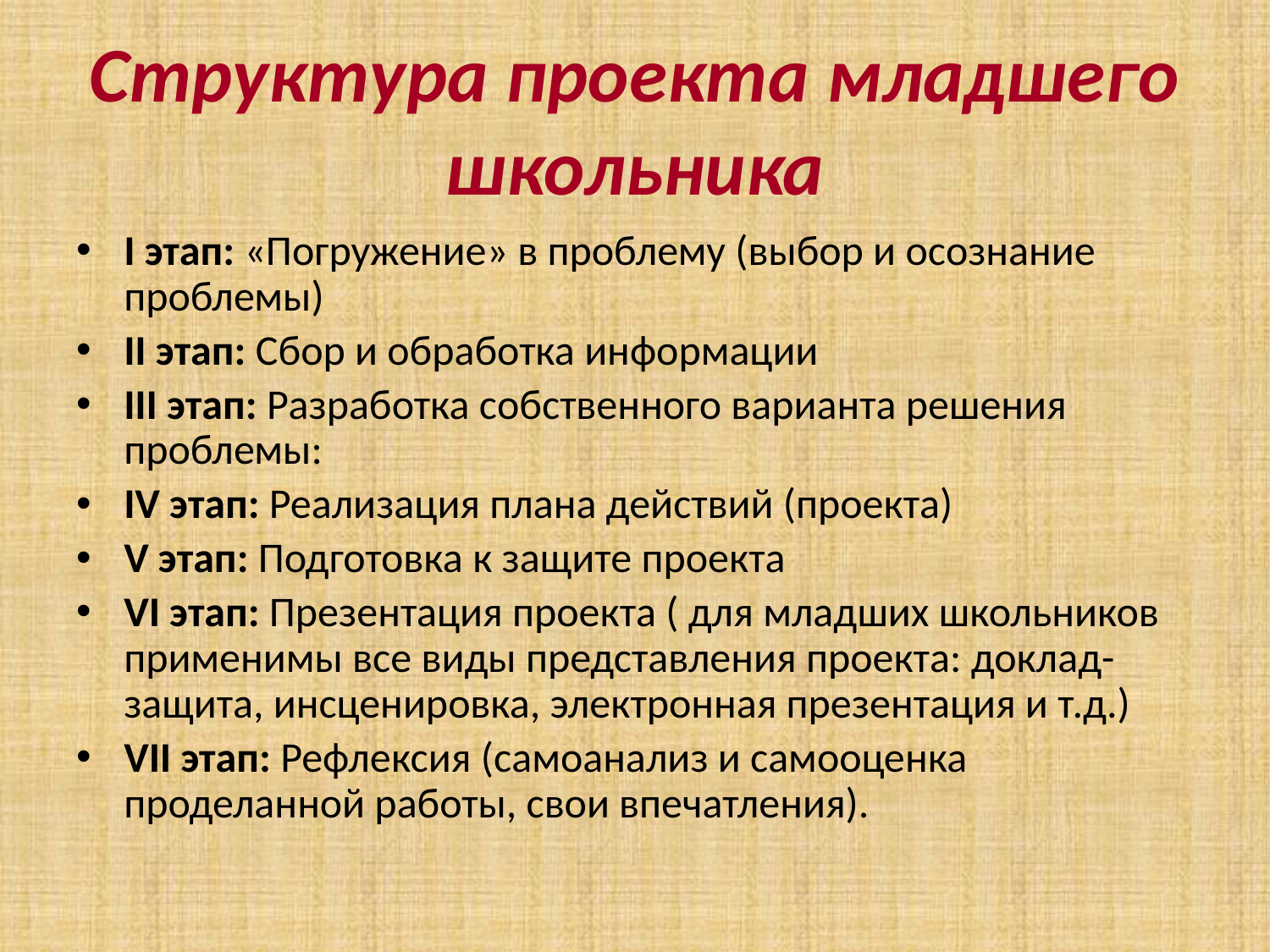

# Структура проекта младшего школьника
I этап: «Погружение» в проблему (выбор и осознание проблемы)
II этап: Сбор и обработка информации
III этап: Разработка собственного варианта решения проблемы:
IV этап: Реализация плана действий (проекта)
V этап: Подготовка к защите проекта
VI этап: Презентация проекта ( для младших школьников применимы все виды представления проекта: доклад-защита, инсценировка, электронная презентация и т.д.)
VII этап: Рефлексия (самоанализ и самооценка проделанной работы, свои впечатления).